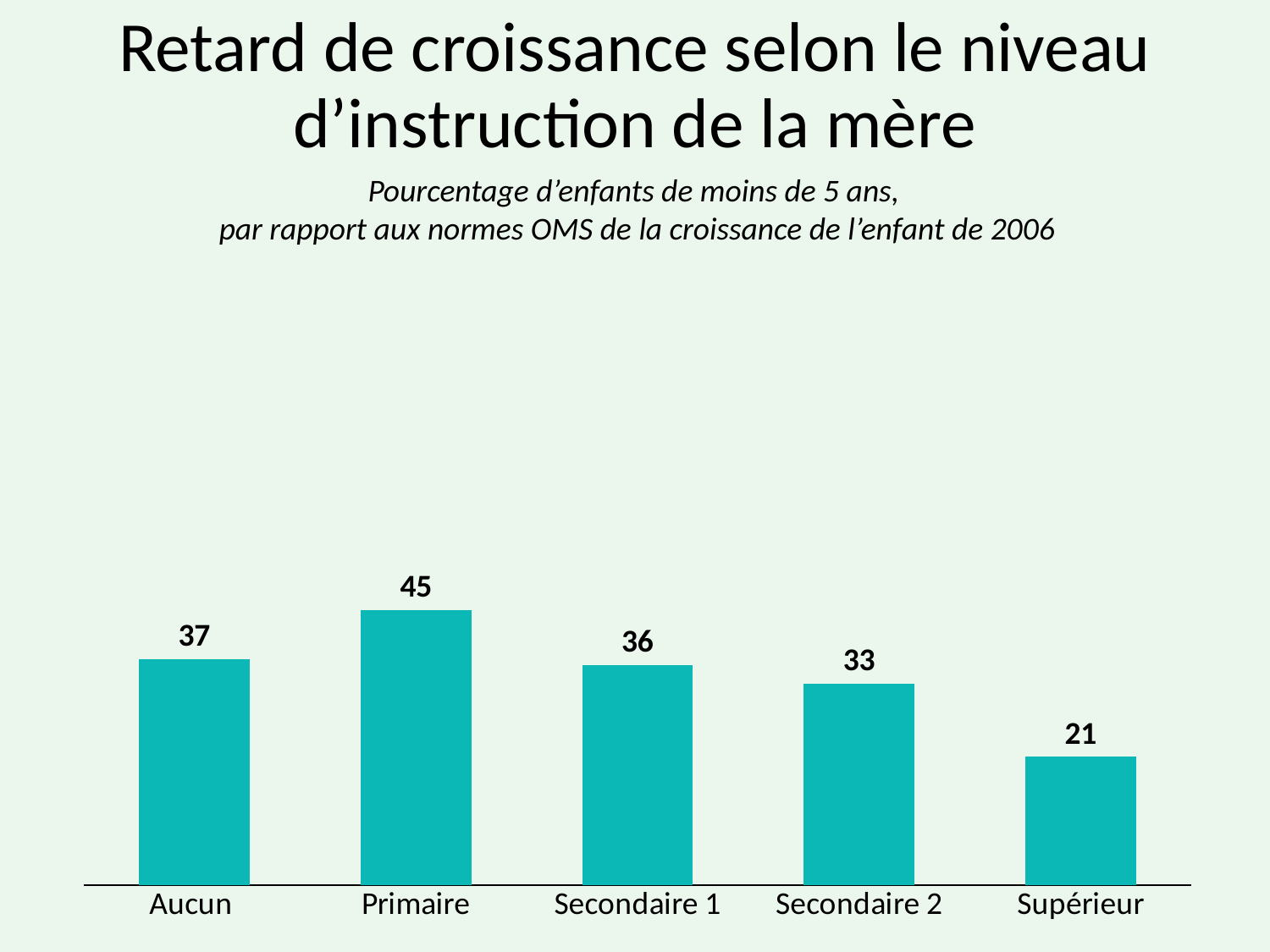

# Retard de croissance selon le niveau d’instruction de la mère
Pourcentage d’enfants de moins de 5 ans,
par rapport aux normes OMS de la croissance de l’enfant de 2006

### Chart

| Category | Series 1 |
|---|---|
| Aucun  | 37.0 |
| Primaire | 45.0 |
| Secondaire 1 | 36.0 |
| Secondaire 2 | 33.0 |
| Supérieur | 21.0 |